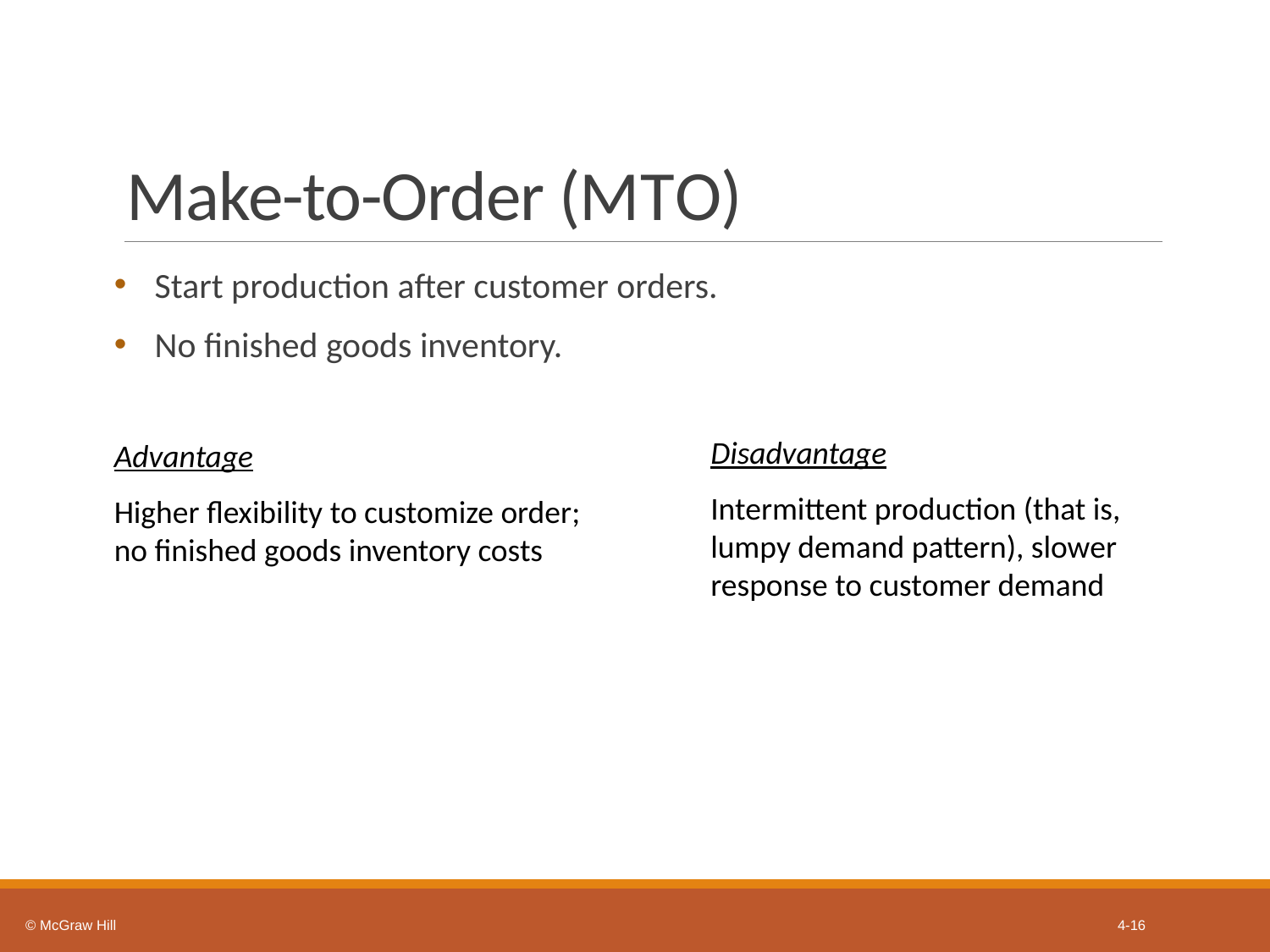

# Make-to-Order (M T O)
Start production after customer orders.
No finished goods inventory.
Disadvantage
Intermittent production (that is, lumpy demand pattern), slower response to customer demand
Advantage
Higher flexibility to customize order; no finished goods inventory costs